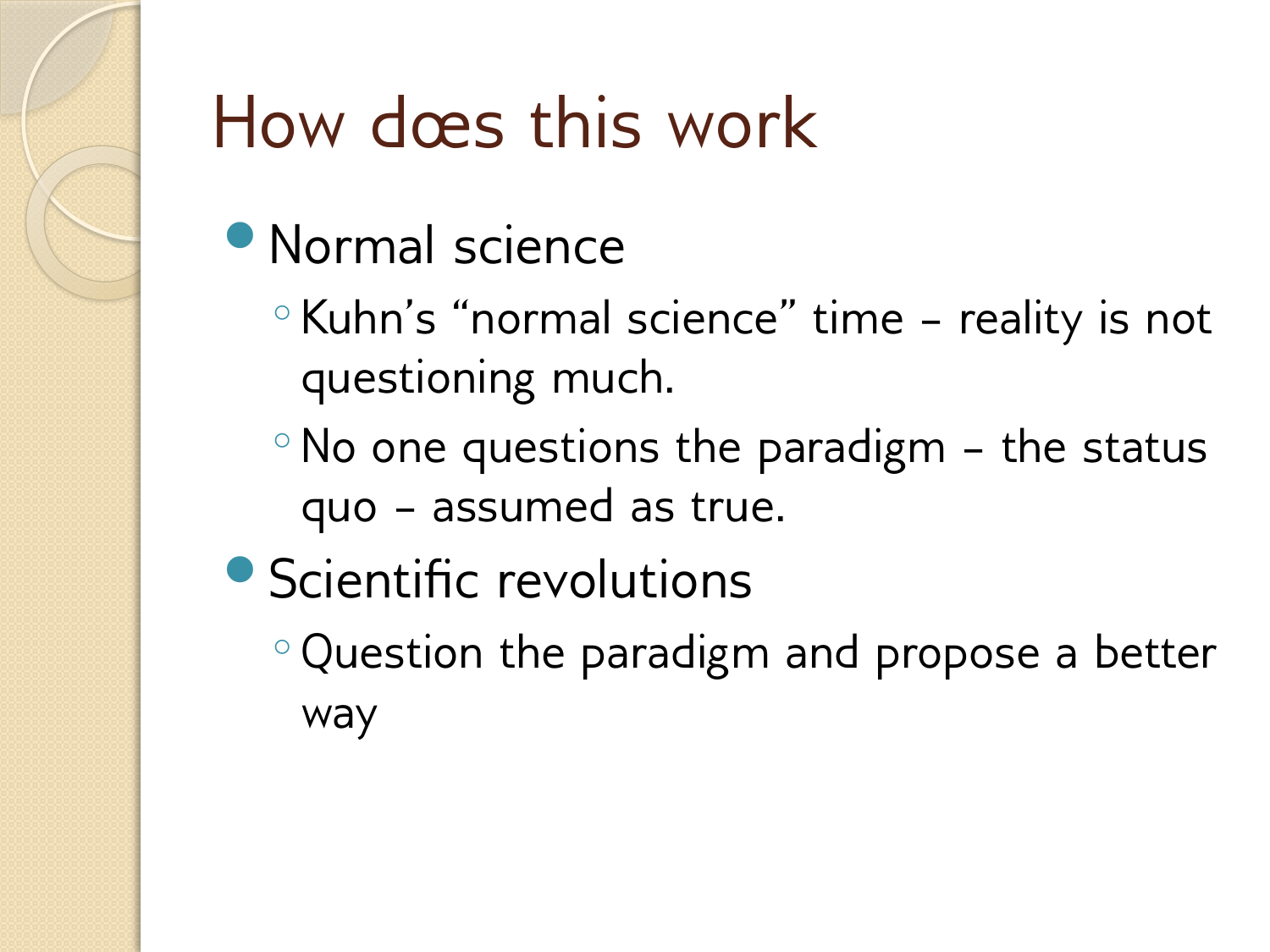

# How does this work
Normal science
Kuhn’s “normal science” time – reality is not questioning much.
No one questions the paradigm – the status quo – assumed as true.
Scientific revolutions
Question the paradigm and propose a better way